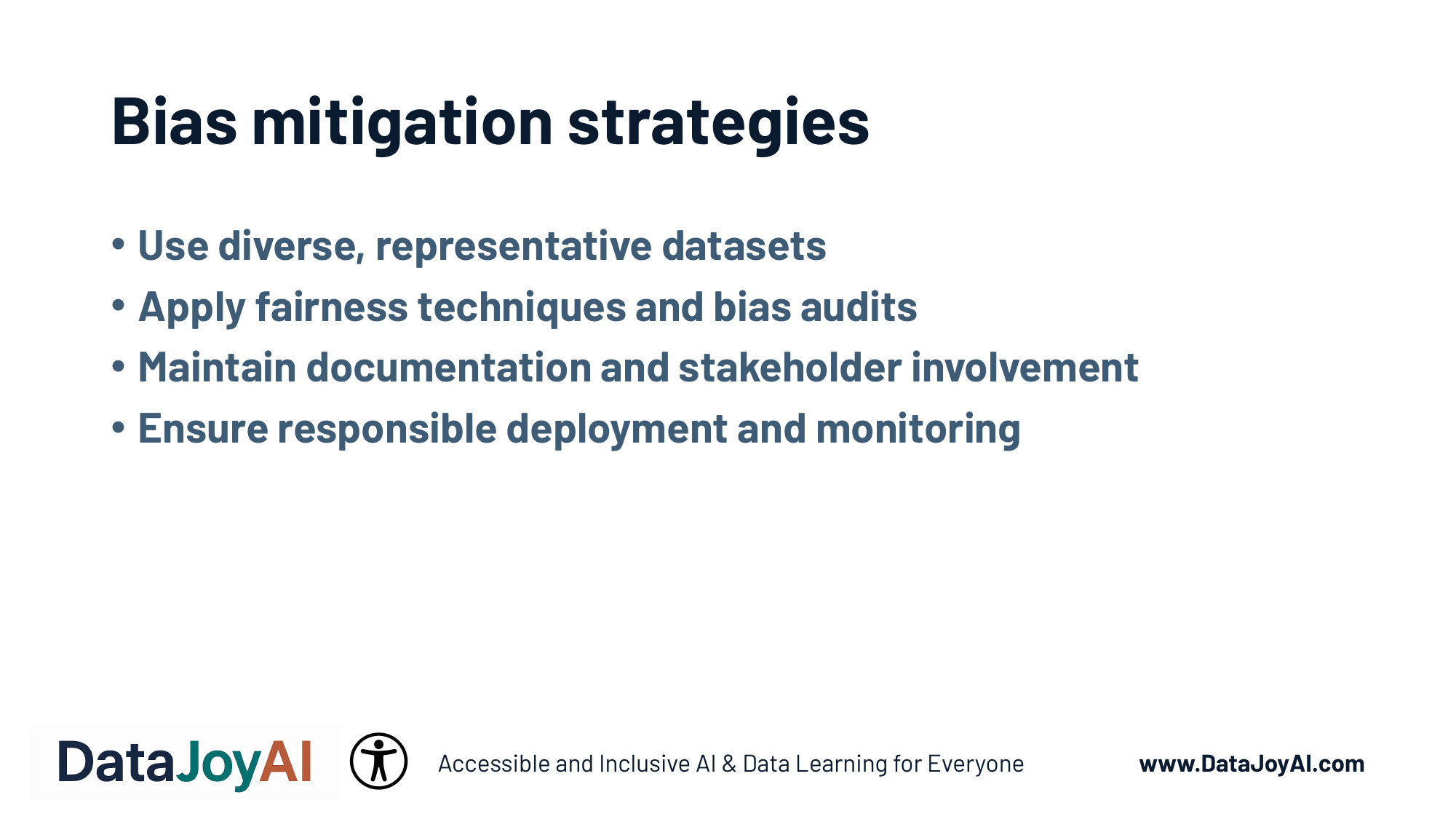

# Bias mitigation strategies
Use diverse, representative datasets
Apply fairness techniques and bias audits
Maintain documentation and stakeholder involvement
Ensure responsible deployment and monitoring